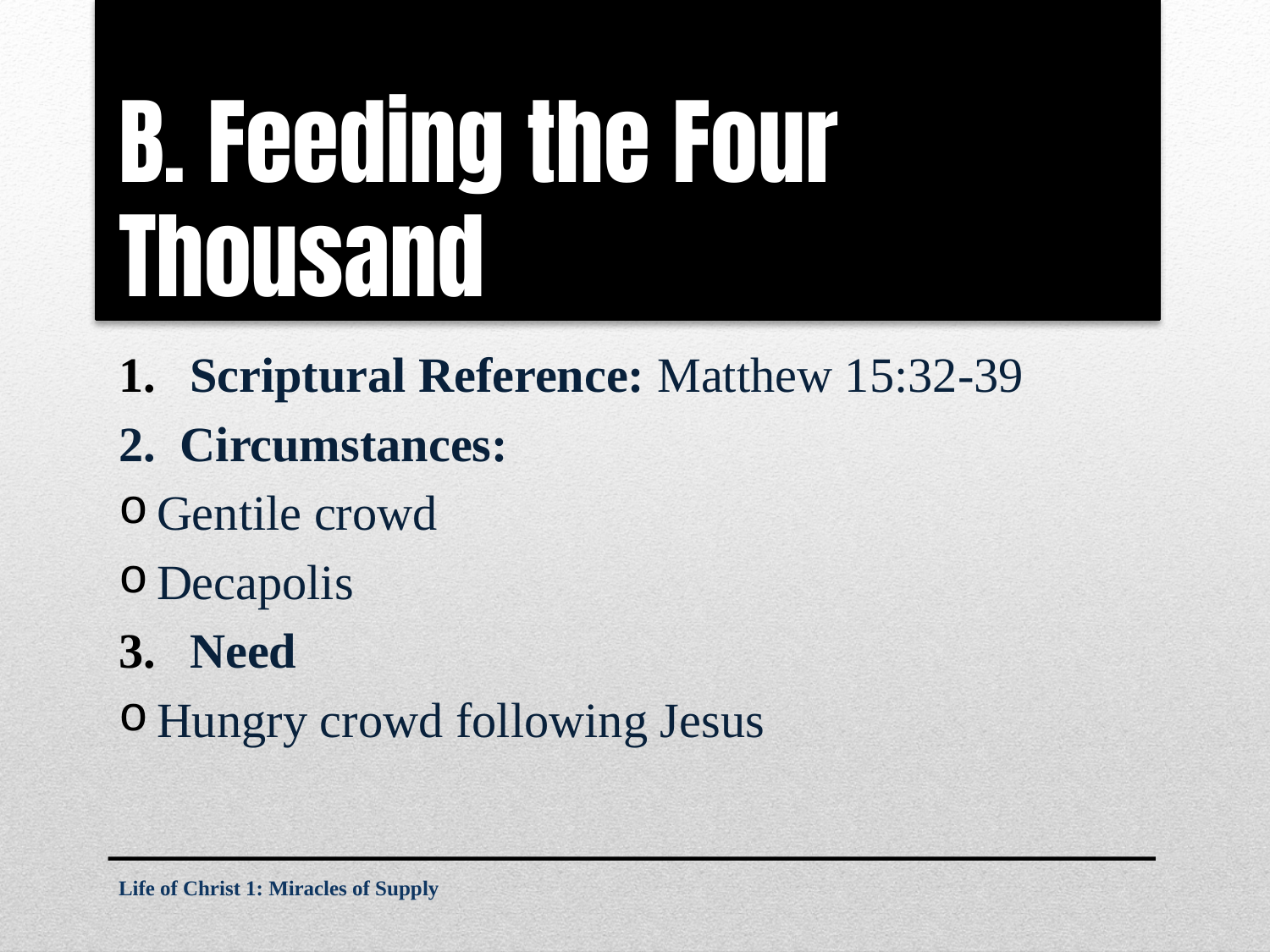

# B. Feeding the Four Thousand
Scriptural Reference: Matthew 15:32-39
2.  Circumstances:
Gentile crowd
Decapolis
Need
Hungry crowd following Jesus

Life of Christ 1: Miracles of Supply